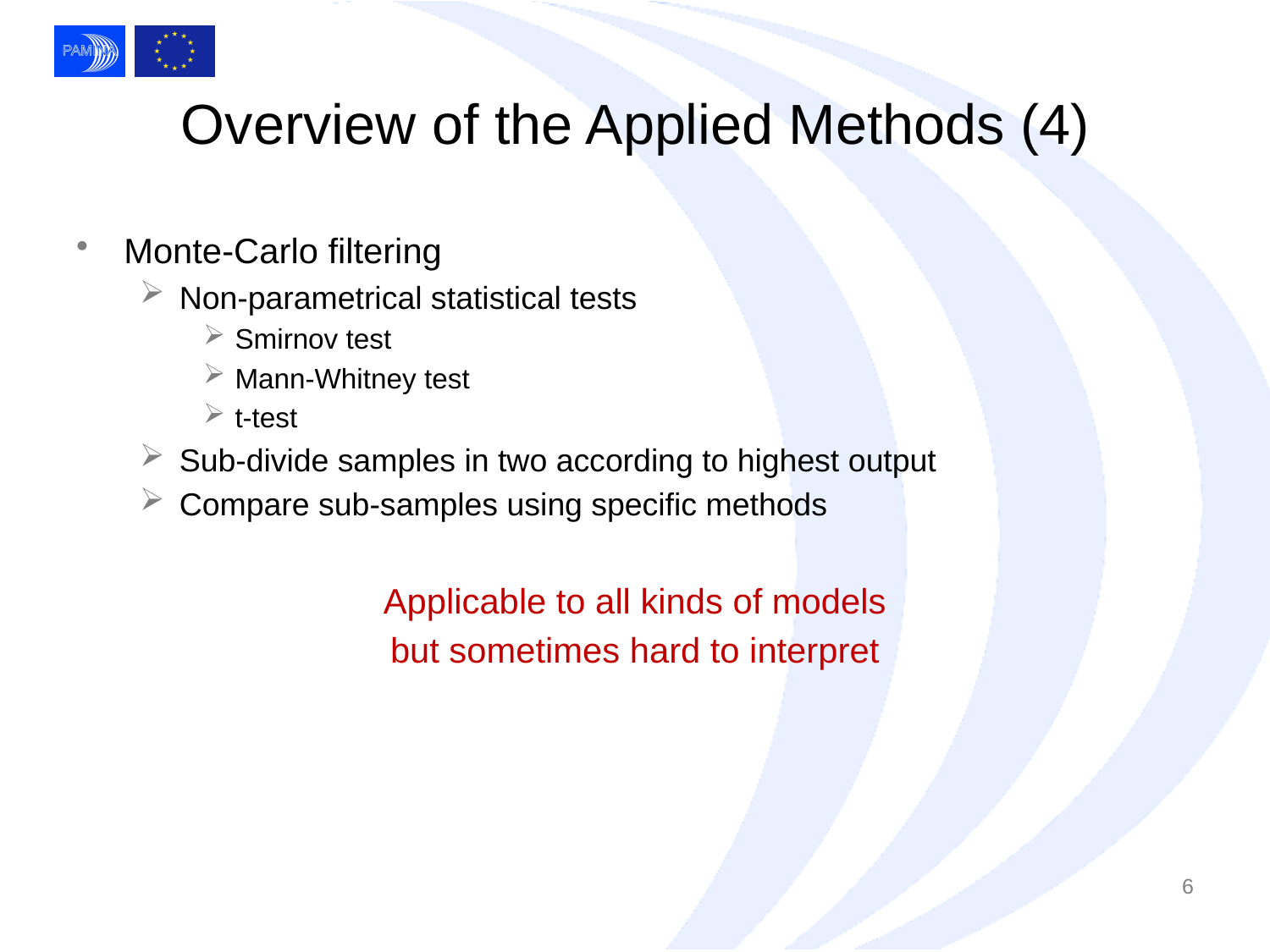

# Overview of the Applied Methods (4)
Monte-Carlo filtering
Non-parametrical statistical tests
Smirnov test
Mann-Whitney test
t-test
Sub-divide samples in two according to highest output
Compare sub-samples using specific methods

Applicable to all kinds of models
but sometimes hard to interpret
6